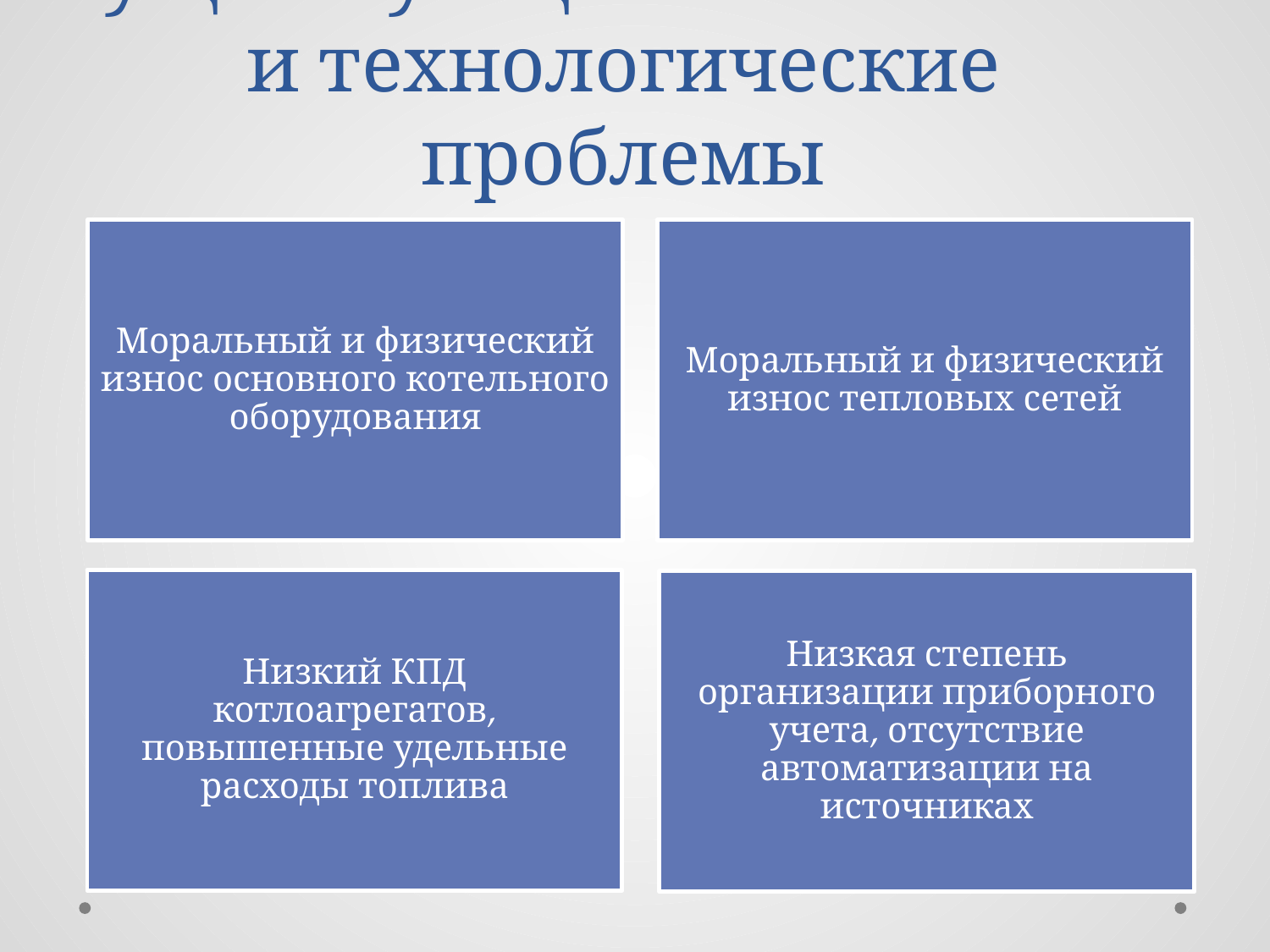

# Существующие технические и технологические проблемы
Моральный и физический износ основного котельного оборудования
Низкий КПД котлоагрегатов, повышенные удельные расходы топлива
Моральный и физический износ тепловых сетей
Низкая степень организации приборного учета, отсутствие автоматизации на источниках